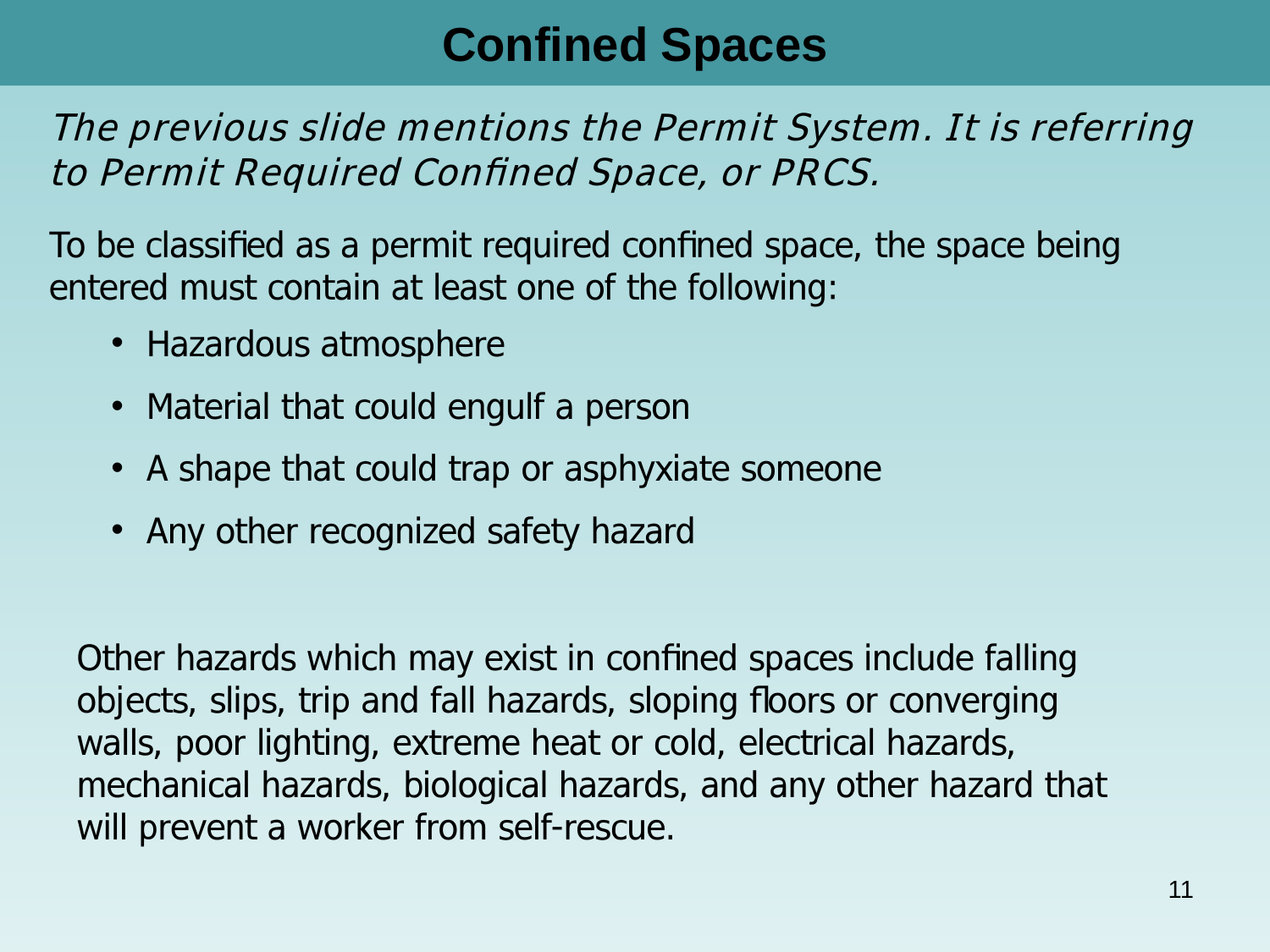

# Confined Spaces
The previous slide mentions the Permit System. It is referring to Permit Required Confined Space, or PRCS.
To be classified as a permit required confined space, the space being entered must contain at least one of the following:
Hazardous atmosphere
Material that could engulf a person
A shape that could trap or asphyxiate someone
Any other recognized safety hazard
Other hazards which may exist in confined spaces include falling objects, slips, trip and fall hazards, sloping floors or converging walls, poor lighting, extreme heat or cold, electrical hazards, mechanical hazards, biological hazards, and any other hazard that will prevent a worker from self-rescue.
11